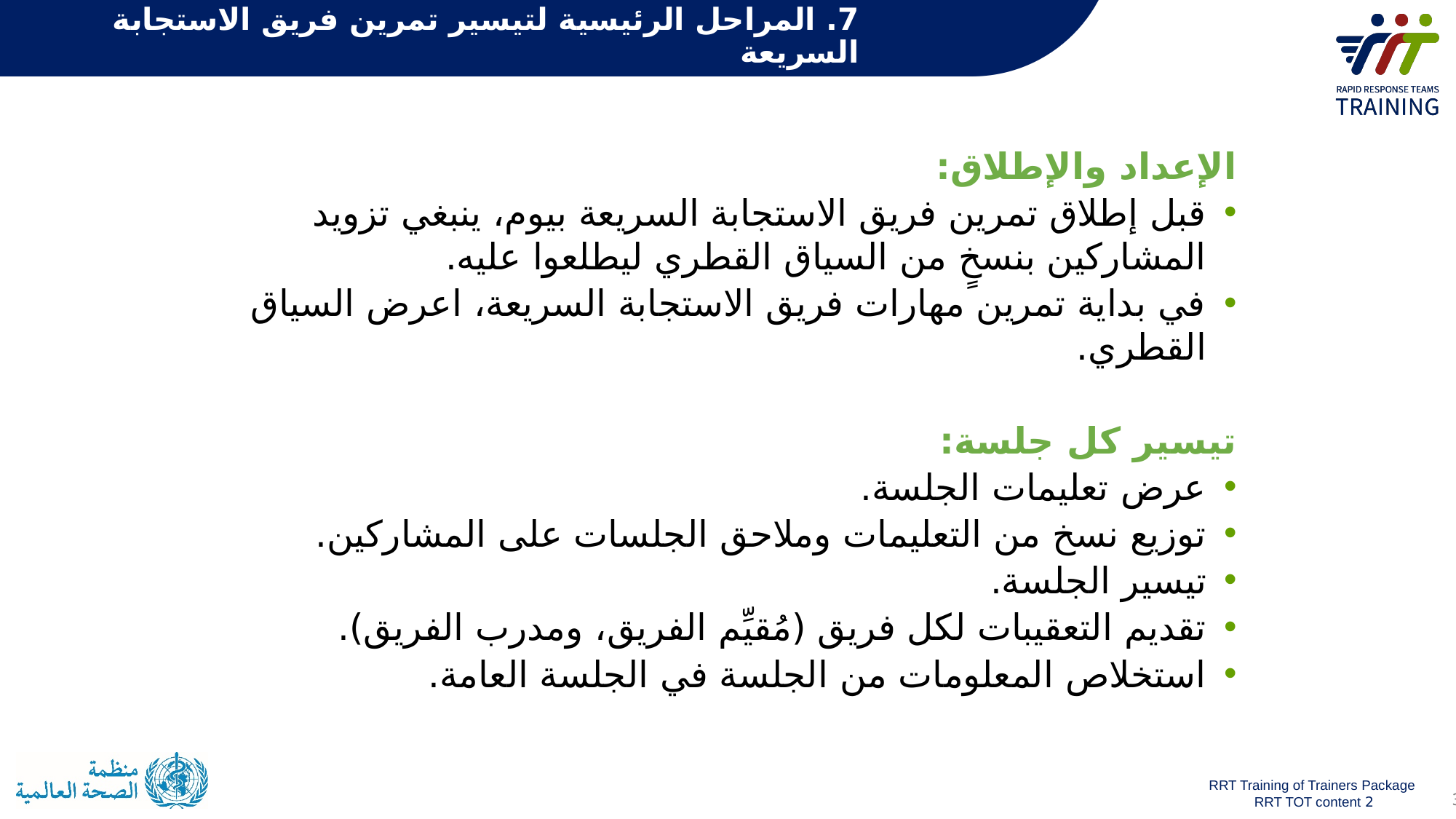

# 7. المراحل الرئيسية لتيسير تمرين فريق الاستجابة السريعة
الإعداد والإطلاق:
قبل إطلاق تمرين فريق الاستجابة السريعة بيوم، ينبغي تزويد المشاركين بنسخٍ من السياق القطري ليطلعوا عليه.
في بداية تمرين مهارات فريق الاستجابة السريعة، اعرض السياق القطري.

تيسير كل جلسة:
عرض تعليمات الجلسة.
توزيع نسخ من التعليمات وملاحق الجلسات على المشاركين.
تيسير الجلسة.
تقديم التعقيبات لكل فريق (مُقيِّم الفريق، ومدرب الفريق).
استخلاص المعلومات من الجلسة في الجلسة العامة.